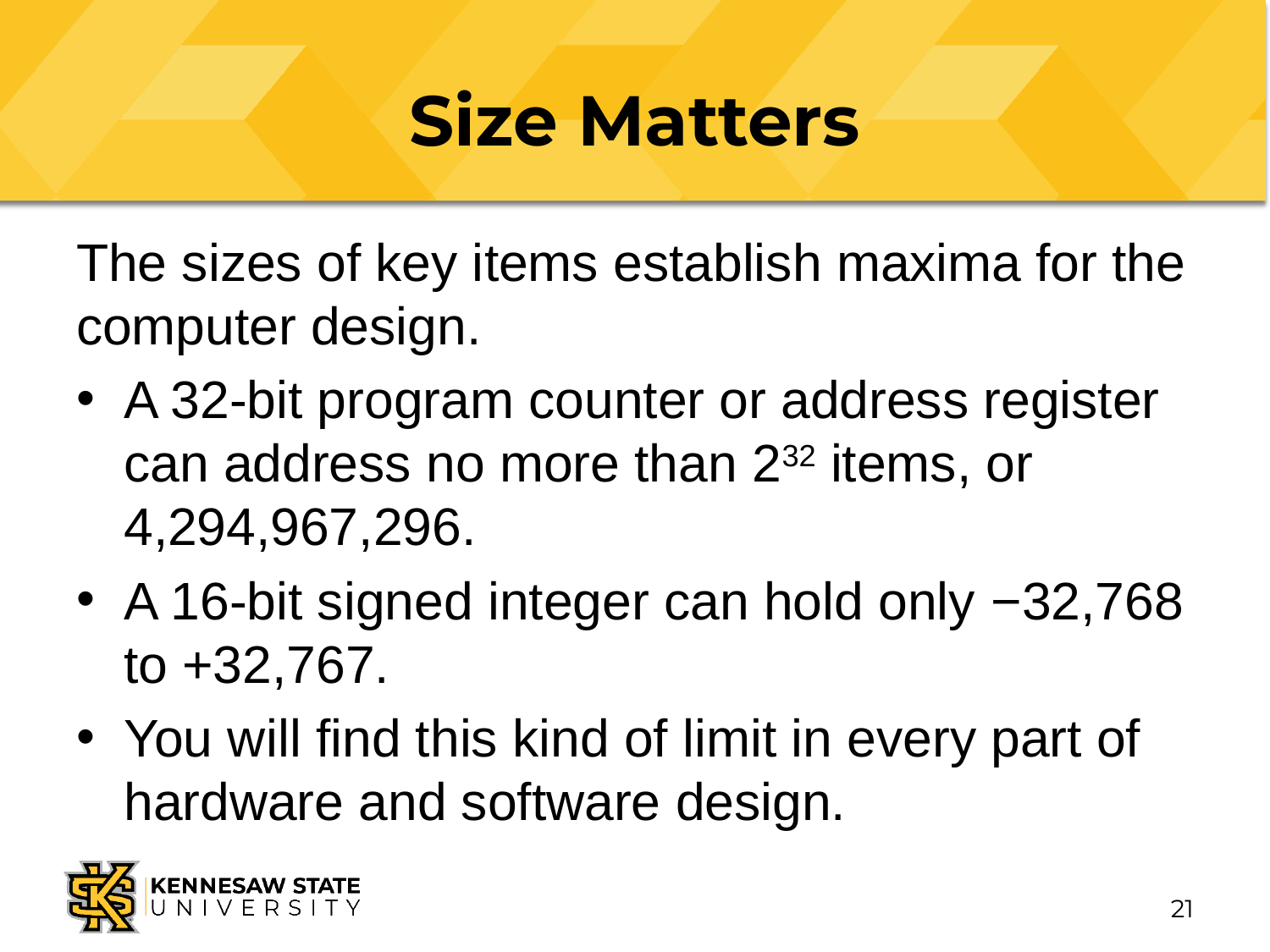

# Size Matters
The sizes of key items establish maxima for the computer design.
A 32-bit program counter or address register can address no more than 232 items, or 4,294,967,296.
A 16-bit signed integer can hold only −32,768 to +32,767.
You will find this kind of limit in every part of hardware and software design.
21